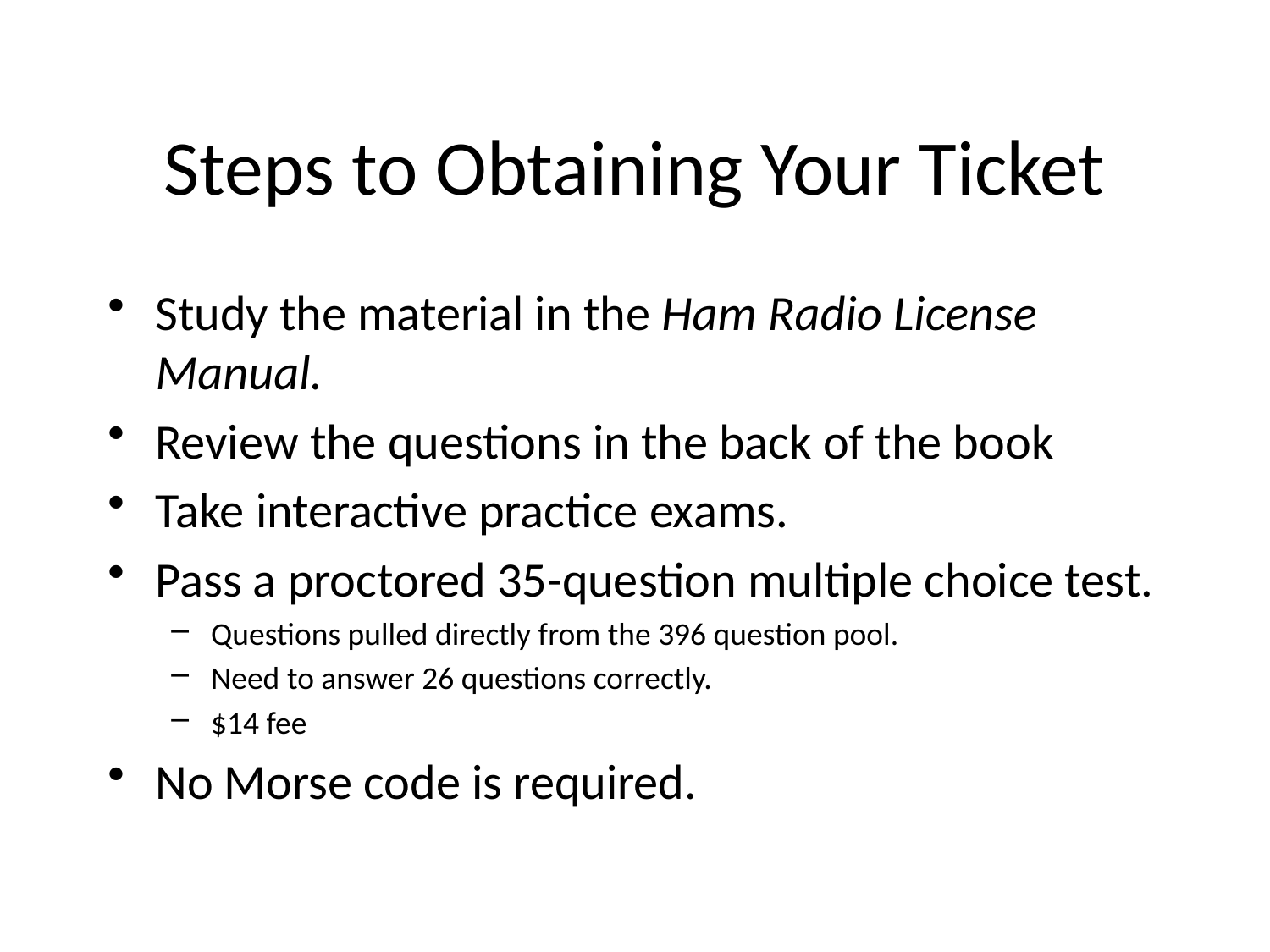

Steps to Obtaining Your Ticket
Study the material in the Ham Radio License Manual.
Review the questions in the back of the book
Take interactive practice exams.
Pass a proctored 35-question multiple choice test.
Questions pulled directly from the 396 question pool.
Need to answer 26 questions correctly.
$14 fee
No Morse code is required.